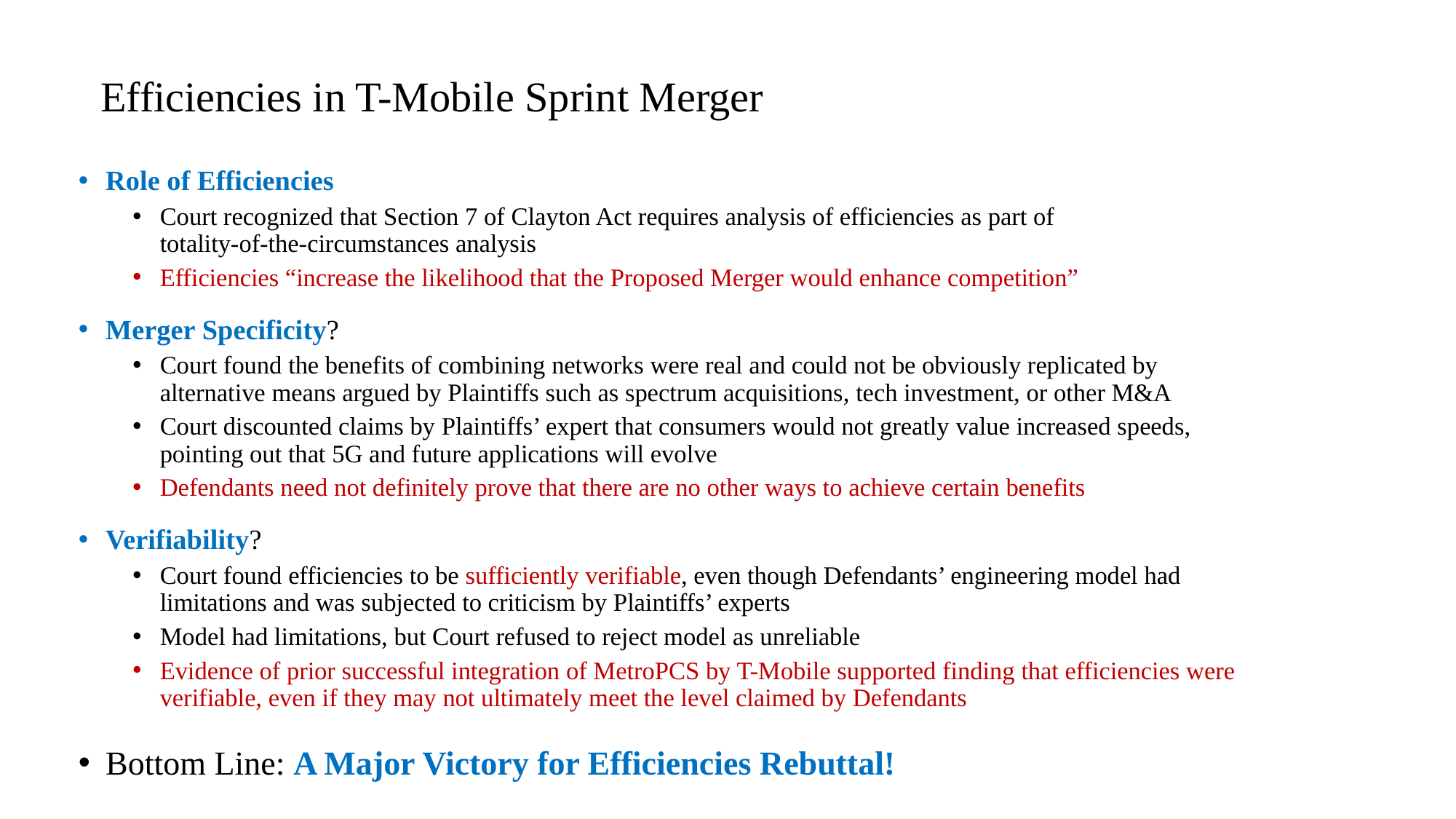

# Efficiencies in T-Mobile Sprint Merger
Role of Efficiencies
Court recognized that Section 7 of Clayton Act requires analysis of efficiencies as part of
totality-of-the-circumstances analysis
Efficiencies “increase the likelihood that the Proposed Merger would enhance competition”
Merger Specificity?
Court found the benefits of combining networks were real and could not be obviously replicated by alternative means argued by Plaintiffs such as spectrum acquisitions, tech investment, or other M&A
Court discounted claims by Plaintiffs’ expert that consumers would not greatly value increased speeds, pointing out that 5G and future applications will evolve
Defendants need not definitely prove that there are no other ways to achieve certain benefits
Verifiability?
Court found efficiencies to be sufficiently verifiable, even though Defendants’ engineering model had limitations and was subjected to criticism by Plaintiffs’ experts
Model had limitations, but Court refused to reject model as unreliable
Evidence of prior successful integration of MetroPCS by T-Mobile supported finding that efficiencies were verifiable, even if they may not ultimately meet the level claimed by Defendants
Bottom Line: A Major Victory for Efficiencies Rebuttal!